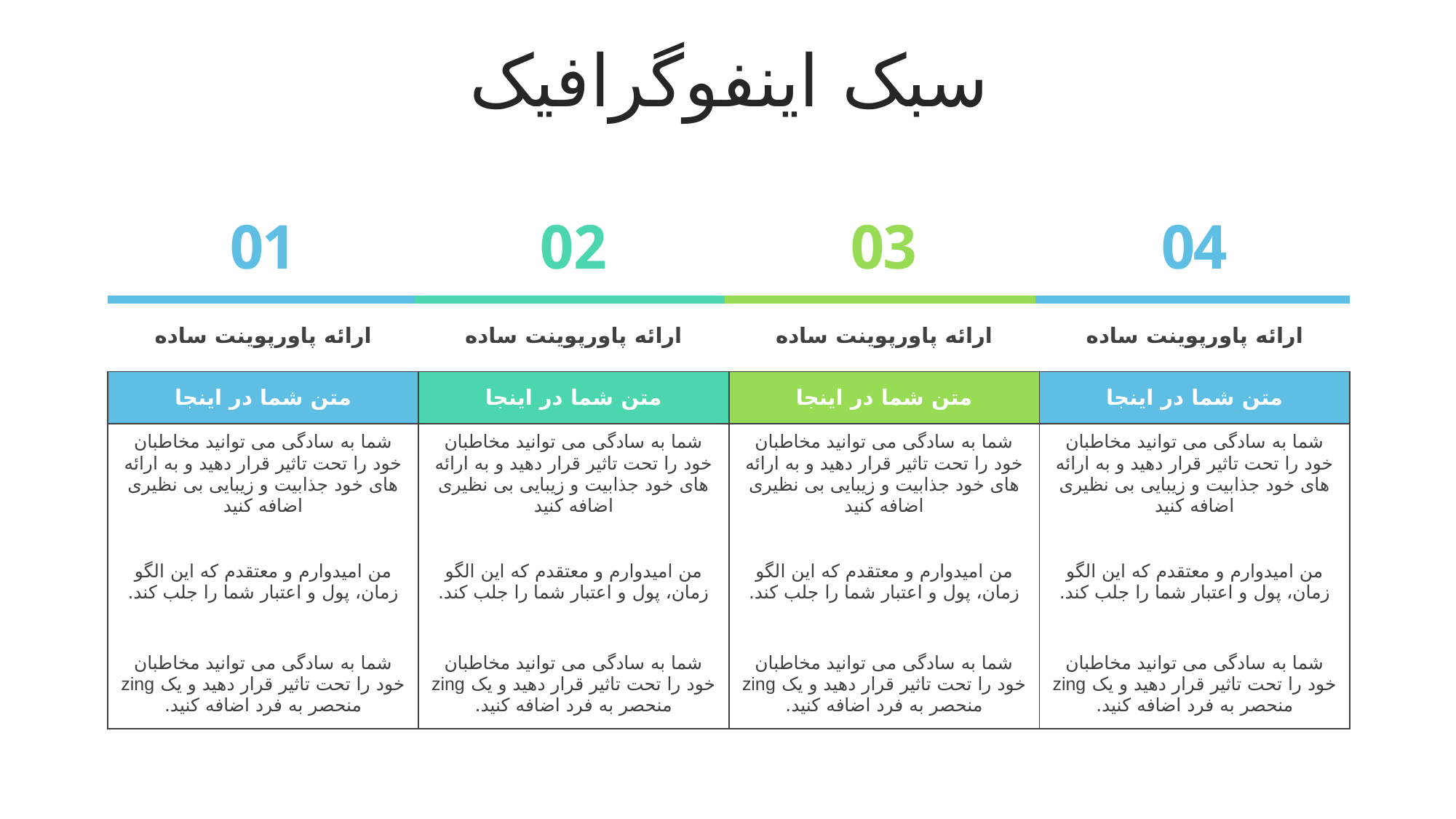

سبک اینفوگرافیک
| 01 | 02 | 03 | 04 |
| --- | --- | --- | --- |
| ارائه پاورپوینت ساده | ارائه پاورپوینت ساده | ارائه پاورپوینت ساده | ارائه پاورپوینت ساده |
| متن شما در اینجا | متن شما در اینجا | متن شما در اینجا | متن شما در اینجا |
| شما به سادگی می توانید مخاطبان خود را تحت تاثیر قرار دهید و به ارائه های خود جذابیت و زیبایی بی نظیری اضافه کنید | شما به سادگی می توانید مخاطبان خود را تحت تاثیر قرار دهید و به ارائه های خود جذابیت و زیبایی بی نظیری اضافه کنید | شما به سادگی می توانید مخاطبان خود را تحت تاثیر قرار دهید و به ارائه های خود جذابیت و زیبایی بی نظیری اضافه کنید | شما به سادگی می توانید مخاطبان خود را تحت تاثیر قرار دهید و به ارائه های خود جذابیت و زیبایی بی نظیری اضافه کنید |
| من امیدوارم و معتقدم که این الگو زمان، پول و اعتبار شما را جلب کند. | من امیدوارم و معتقدم که این الگو زمان، پول و اعتبار شما را جلب کند. | من امیدوارم و معتقدم که این الگو زمان، پول و اعتبار شما را جلب کند. | من امیدوارم و معتقدم که این الگو زمان، پول و اعتبار شما را جلب کند. |
| شما به سادگی می توانید مخاطبان خود را تحت تاثیر قرار دهید و یک zing منحصر به فرد اضافه کنید. | شما به سادگی می توانید مخاطبان خود را تحت تاثیر قرار دهید و یک zing منحصر به فرد اضافه کنید. | شما به سادگی می توانید مخاطبان خود را تحت تاثیر قرار دهید و یک zing منحصر به فرد اضافه کنید. | شما به سادگی می توانید مخاطبان خود را تحت تاثیر قرار دهید و یک zing منحصر به فرد اضافه کنید. |